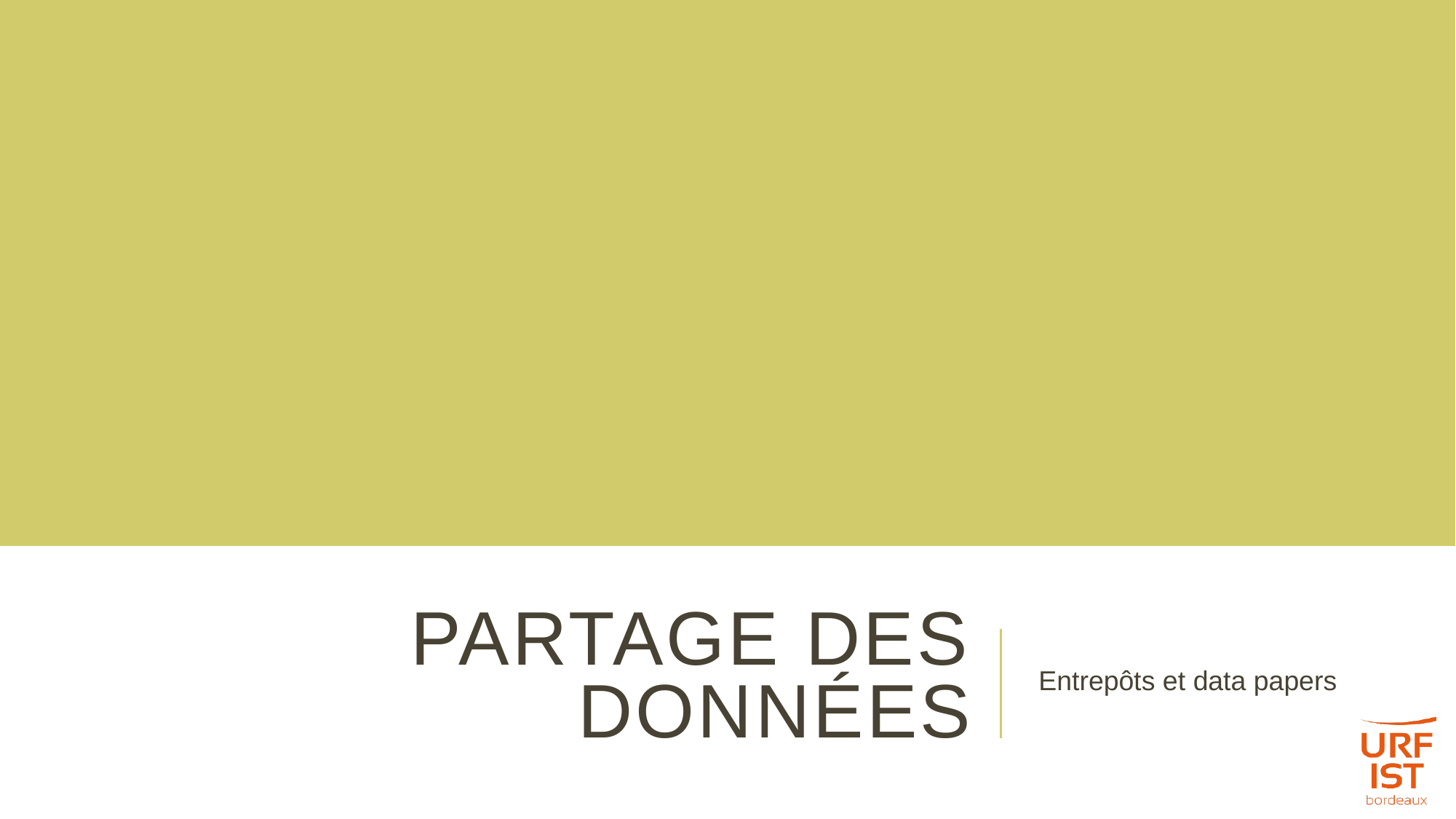

# Partage des données
Entrepôts et data papers